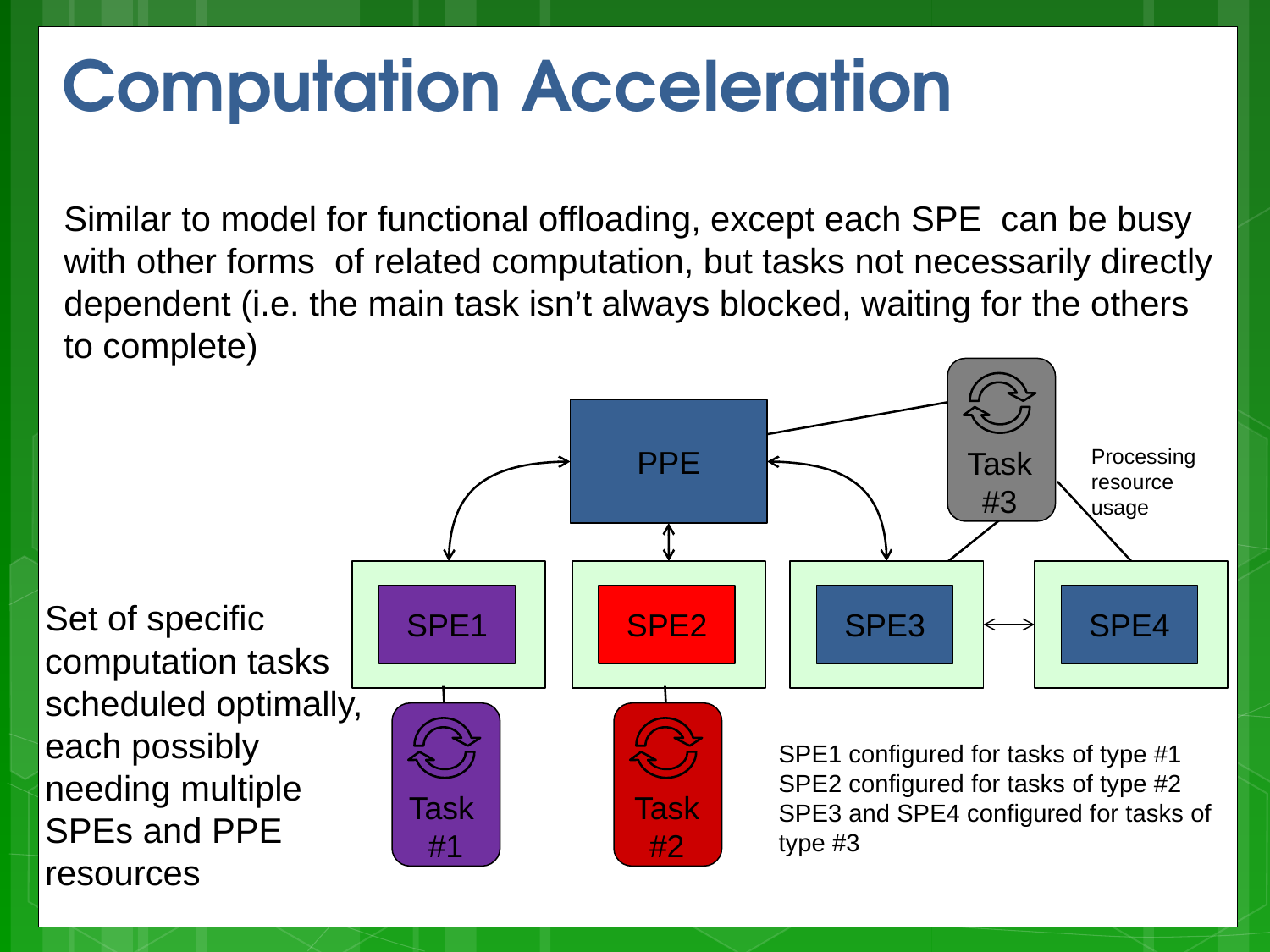

# Computation Acceleration
Similar to model for functional offloading, except each SPE  can be busy with other forms  of related computation, but tasks not necessarily directly dependent (i.e. the main task isn’t always blocked, waiting for the others to complete)

PPE
Task
#3
Processing
resource
usage

SPE1
SPE2
SPE3
SPE4
Set of specific computation tasks scheduled optimally, each possibly needing multiple SPEs and PPE resources

SPE1 configured for tasks of type #1
SPE2 configured for tasks of type #2
SPE3 and SPE4 configured for tasks of type #3
Task
 #1
Task
#2